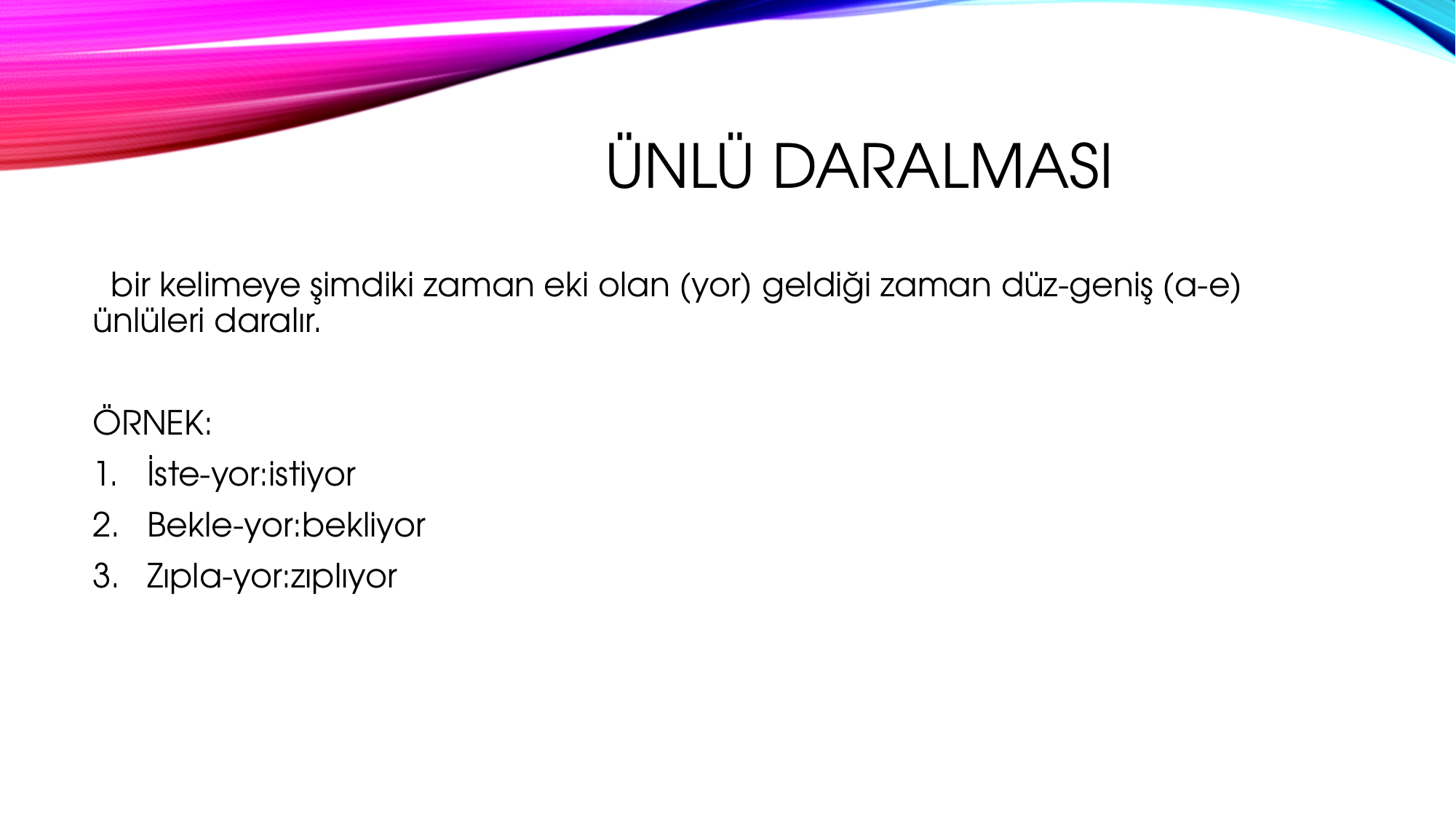

# Ünlü daralması
  bir kelimeye şimdiki zaman eki olan (yor) geldiği zaman düz-geniş (a-e) ünlüleri daralır.

ÖRNEK:
İste-yor:istiyor
Bekle-yor:bekliyor
Zıpla-yor:zıplıyor